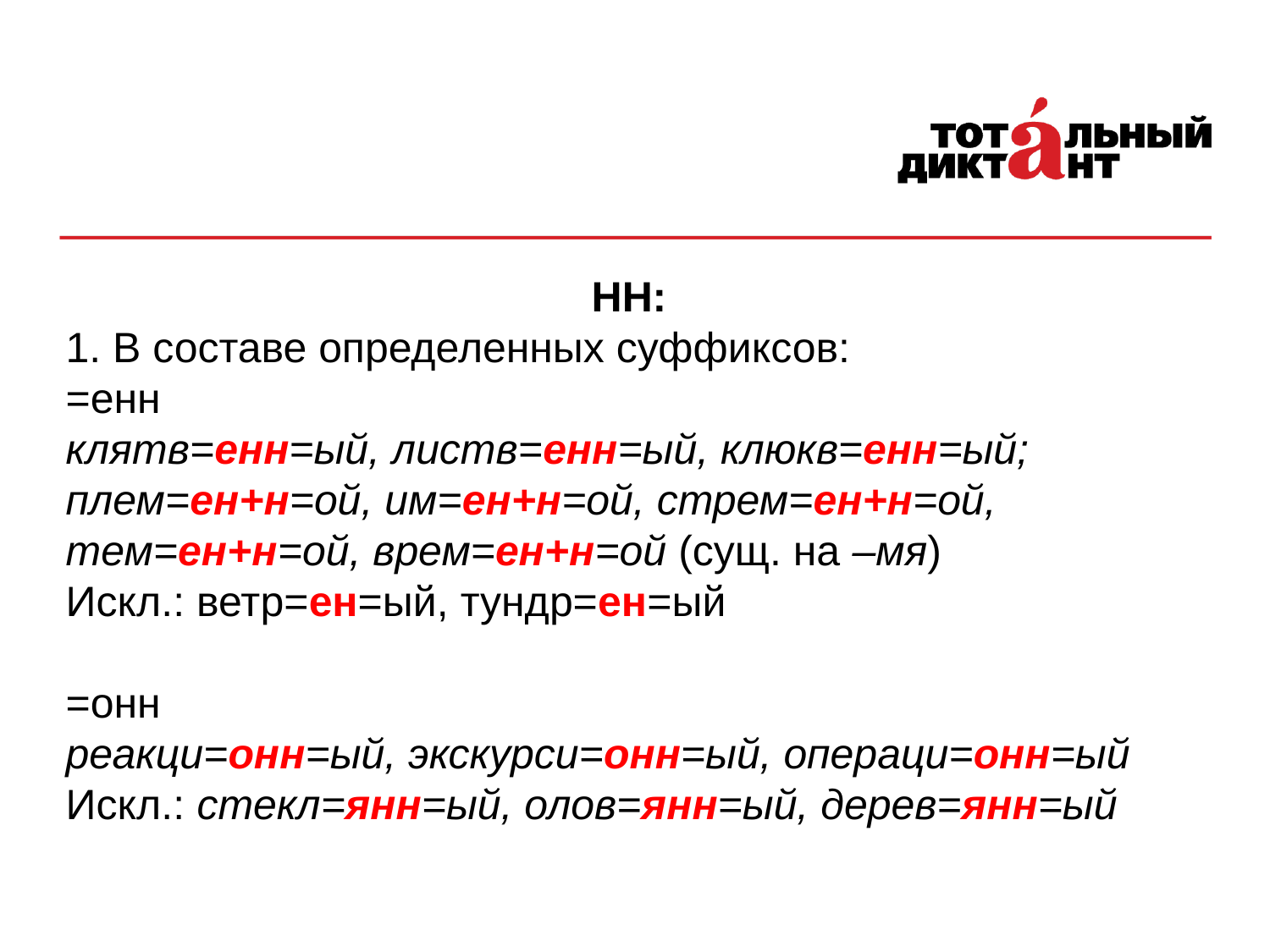

НН:
1. В составе определенных суффиксов:
=енн
клятв=енн=ый, листв=енн=ый, клюкв=енн=ый;
плем=ен+н=ой, им=ен+н=ой, стрем=ен+н=ой, тем=ен+н=ой, врем=ен+н=ой (сущ. на –мя)
Искл.: ветр=ен=ый, тундр=ен=ый

=онн
реакци=онн=ый, экскурси=онн=ый, операци=онн=ый
Искл.: стекл=янн=ый, олов=янн=ый, дерев=янн=ый